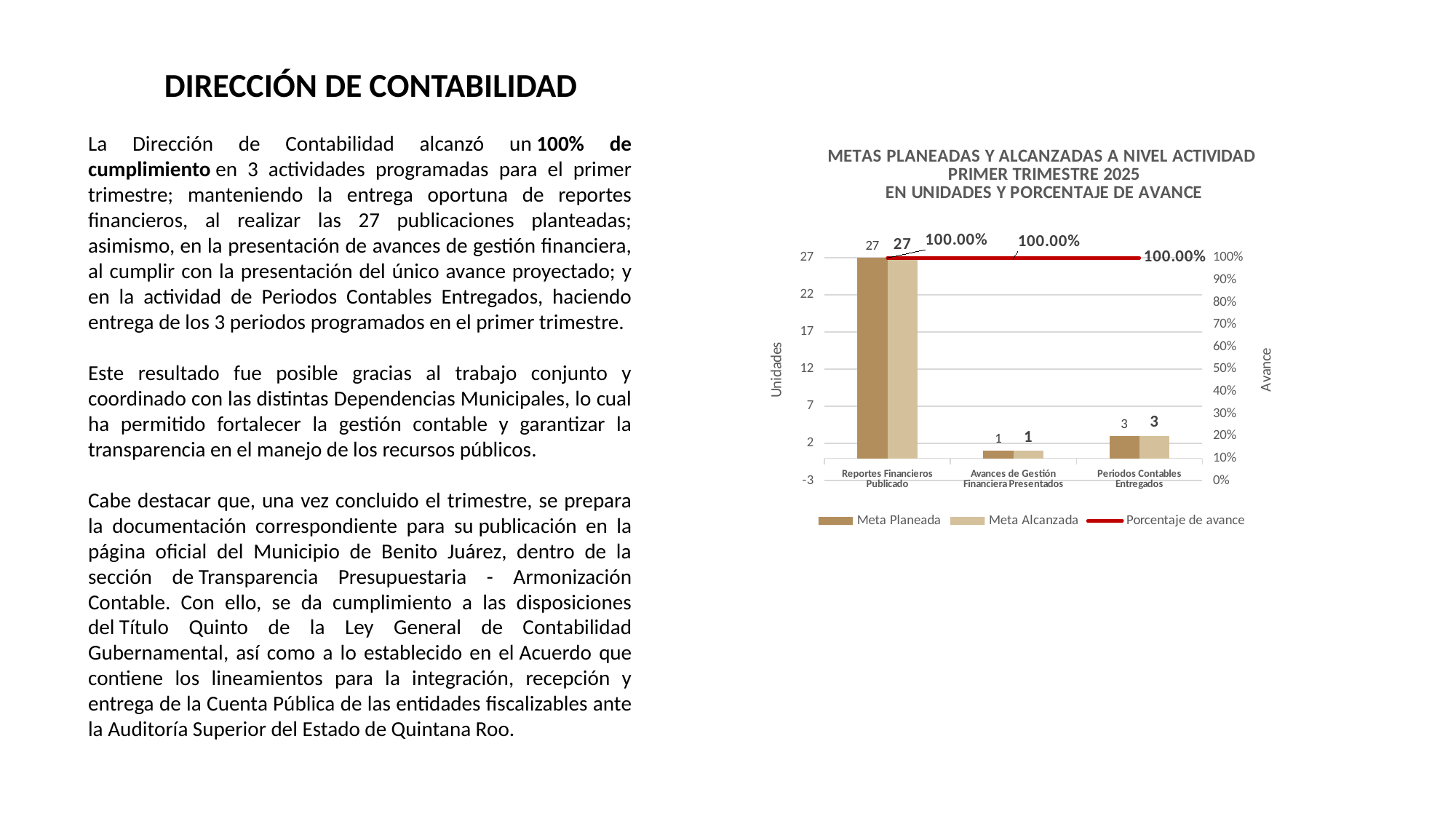

DIRECCIÓN DE CONTABILIDAD
La Dirección de Contabilidad alcanzó un 100% de cumplimiento en 3 actividades programadas para el primer trimestre; manteniendo la entrega oportuna de reportes financieros, al realizar las 27 publicaciones planteadas; asimismo, en la presentación de avances de gestión financiera, al cumplir con la presentación del único avance proyectado; y en la actividad de Periodos Contables Entregados, haciendo entrega de los 3 periodos programados en el primer trimestre.

Este resultado fue posible gracias al trabajo conjunto y coordinado con las distintas Dependencias Municipales, lo cual ha permitido fortalecer la gestión contable y garantizar la transparencia en el manejo de los recursos públicos.

Cabe destacar que, una vez concluido el trimestre, se prepara la documentación correspondiente para su publicación en la página oficial del Municipio de Benito Juárez, dentro de la sección de Transparencia Presupuestaria - Armonización Contable. Con ello, se da cumplimiento a las disposiciones del Título Quinto de la Ley General de Contabilidad Gubernamental, así como a lo establecido en el Acuerdo que contiene los lineamientos para la integración, recepción y entrega de la Cuenta Pública de las entidades fiscalizables ante la Auditoría Superior del Estado de Quintana Roo.

### Chart: METAS PLANEADAS Y ALCANZADAS A NIVEL ACTIVIDAD
PRIMER TRIMESTRE 2025
EN UNIDADES Y PORCENTAJE DE AVANCE

| Category | Meta Planeada | Meta Alcanzada |  |
|---|---|---|---|
| Reportes Financieros Publicado | 27.0 | 27.0 | 1.0 |
| Avances de Gestión Financiera Presentados | 1.0 | 1.0 | 1.0 |
| Periodos Contables Entregados | 3.0 | 3.0 | 1.0 |